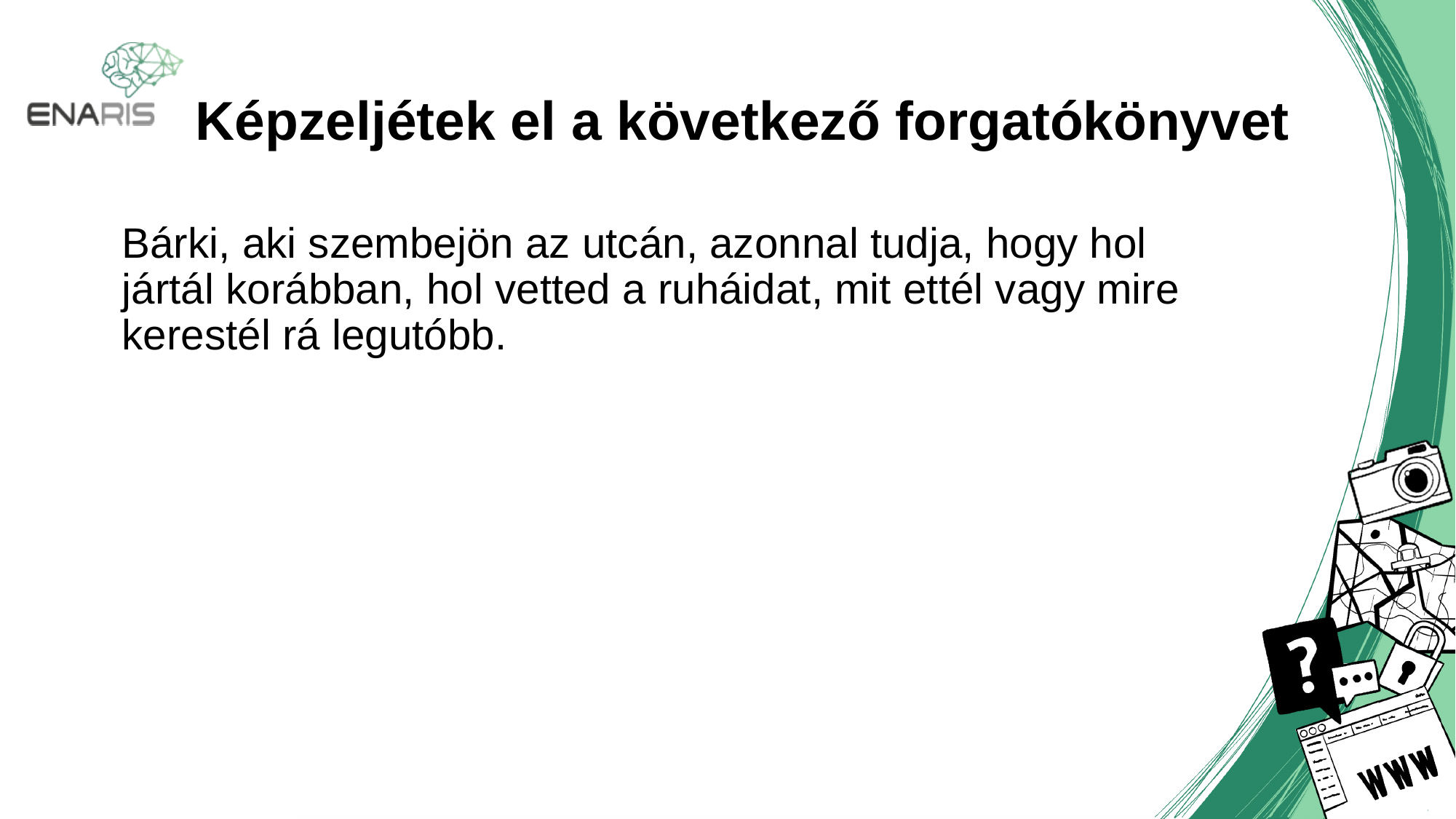

# Képzeljétek el a következő forgatókönyvet
Bárki, aki szembejön az utcán, azonnal tudja, hogy hol jártál korábban, hol vetted a ruháidat, mit ettél vagy mire kerestél rá legutóbb.